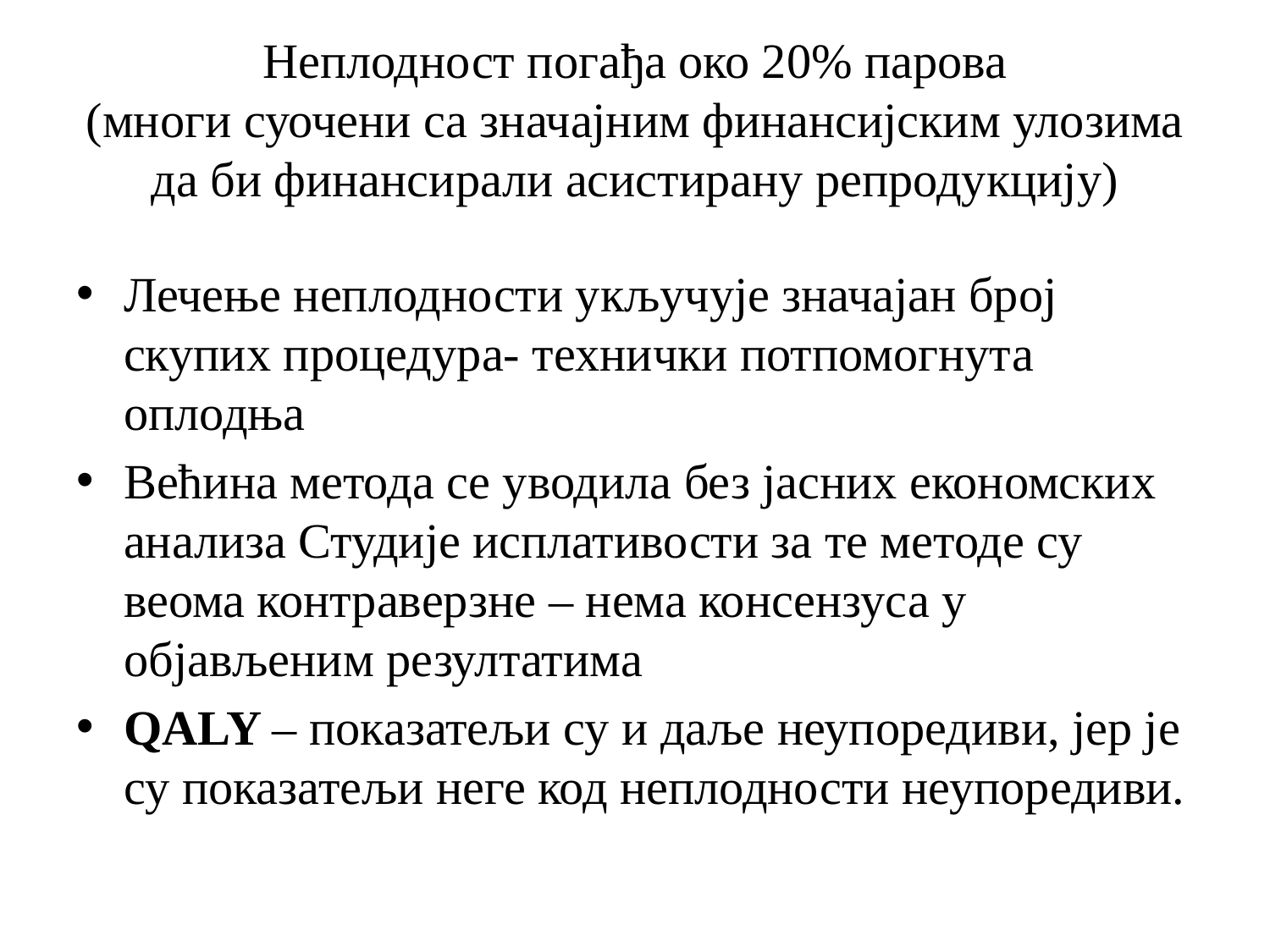

# Неплодност погађа око 20% парова (многи суочени са значајним финансијским улозима да би финансирали асистирану репродукцију)
Лечење неплодности укључује значајан број скупих процедура- технички потпомогнута оплодња
Већина метода се уводила без јасних економских анализа Студије исплативости за те методе су веома контраверзне – нема консензуса у објављеним резултатима
QALY – показатељи су и даље неупоредиви, јер је су показатељи неге код неплодности неупоредиви.